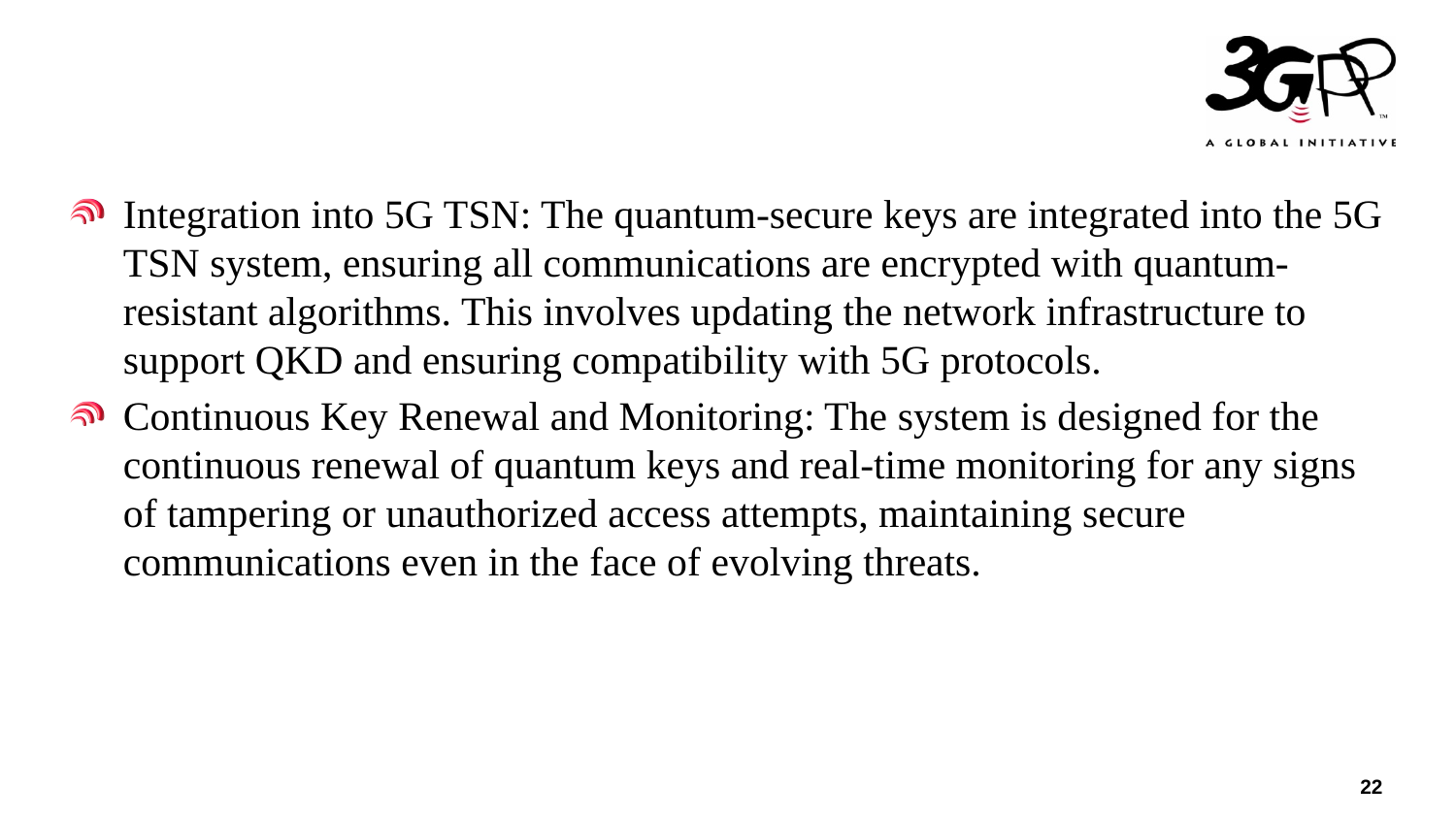

Integration into 5G TSN: The quantum-secure keys are integrated into the 5G TSN system, ensuring all communications are encrypted with quantum-resistant algorithms. This involves updating the network infrastructure to support QKD and ensuring compatibility with 5G protocols.
Continuous Key Renewal and Monitoring: The system is designed for the continuous renewal of quantum keys and real-time monitoring for any signs of tampering or unauthorized access attempts, maintaining secure communications even in the face of evolving threats.